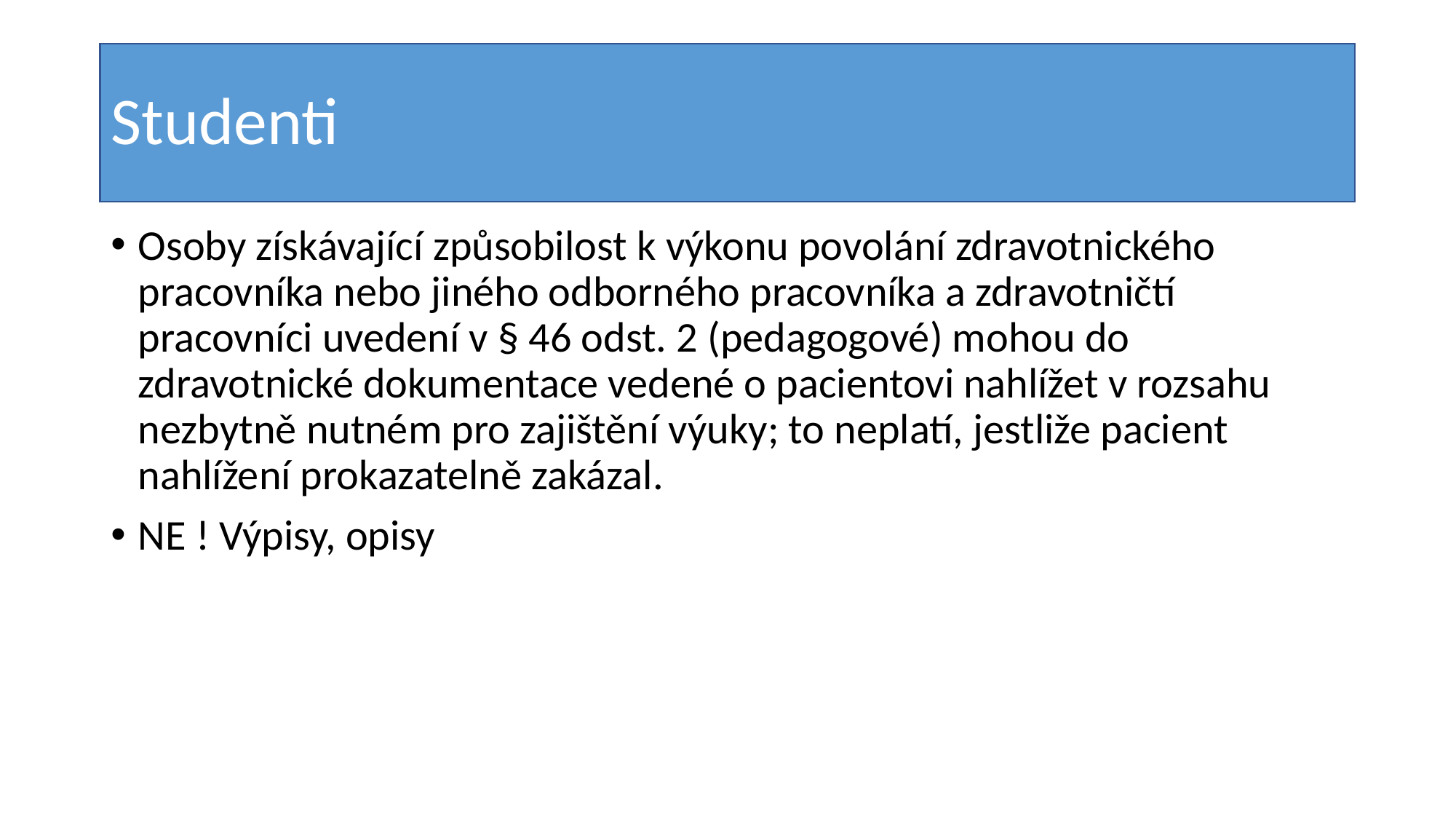

# Studenti
Osoby získávající způsobilost k výkonu povolání zdravotnického pracovníka nebo jiného odborného pracovníka a zdravotničtí pracovníci uvedení v § 46 odst. 2 (pedagogové) mohou do zdravotnické dokumentace vedené o pacientovi nahlížet v rozsahu nezbytně nutném pro zajištění výuky; to neplatí, jestliže pacient nahlížení prokazatelně zakázal.
NE ! Výpisy, opisy